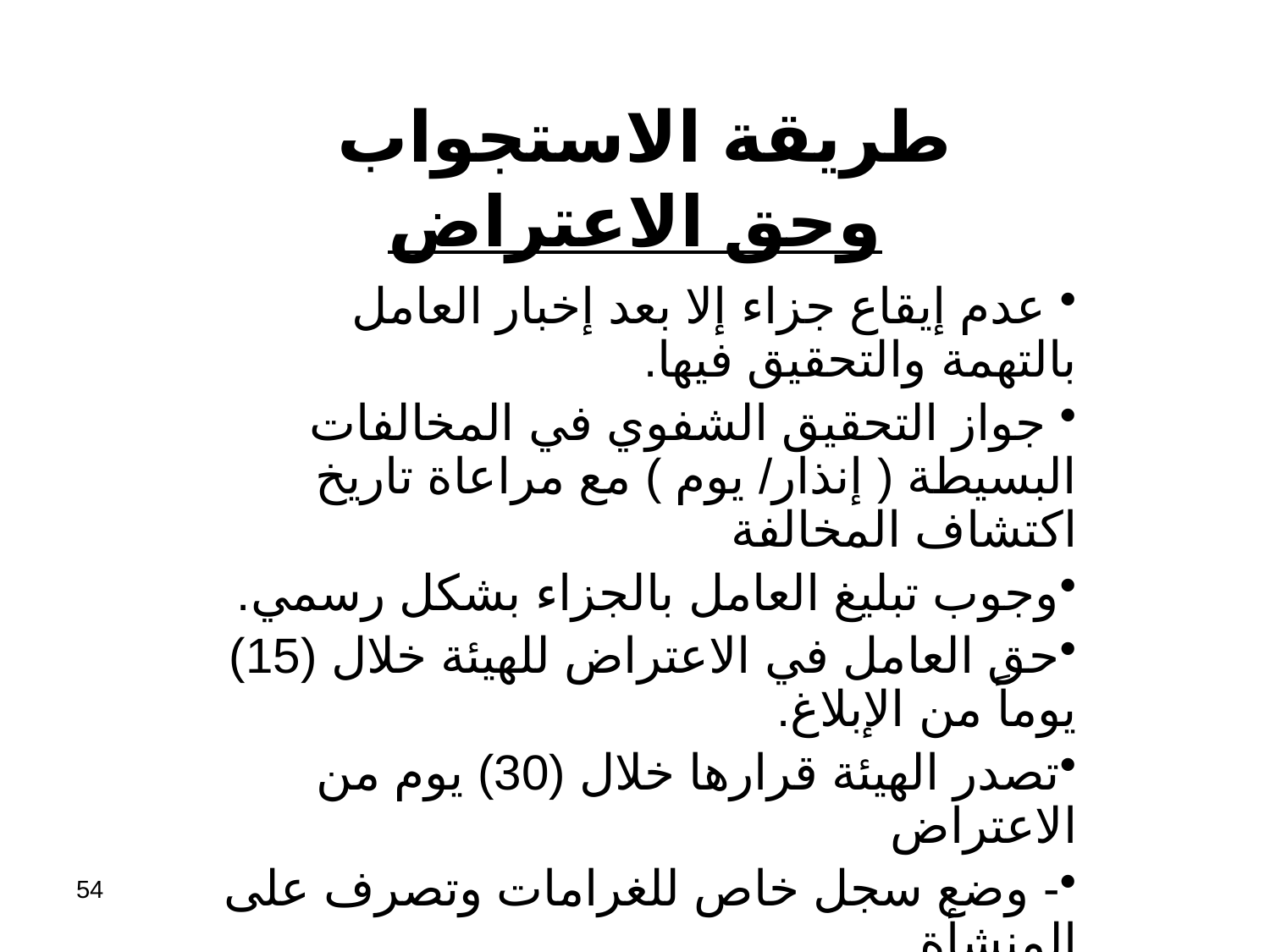

# طريقة الاستجواب وحق الاعتراض
 عدم إيقاع جزاء إلا بعد إخبار العامل بالتهمة والتحقيق فيها.
 جواز التحقيق الشفوي في المخالفات البسيطة ( إنذار/ يوم ) مع مراعاة تاريخ اكتشاف المخالفة
وجوب تبليغ العامل بالجزاء بشكل رسمي.
حق العامل في الاعتراض للهيئة خلال (15) يوماً من الإبلاغ.
تصدر الهيئة قرارها خلال (30) يوم من الاعتراض
- وضع سجل خاص للغرامات وتصرف على المنشأة.

54